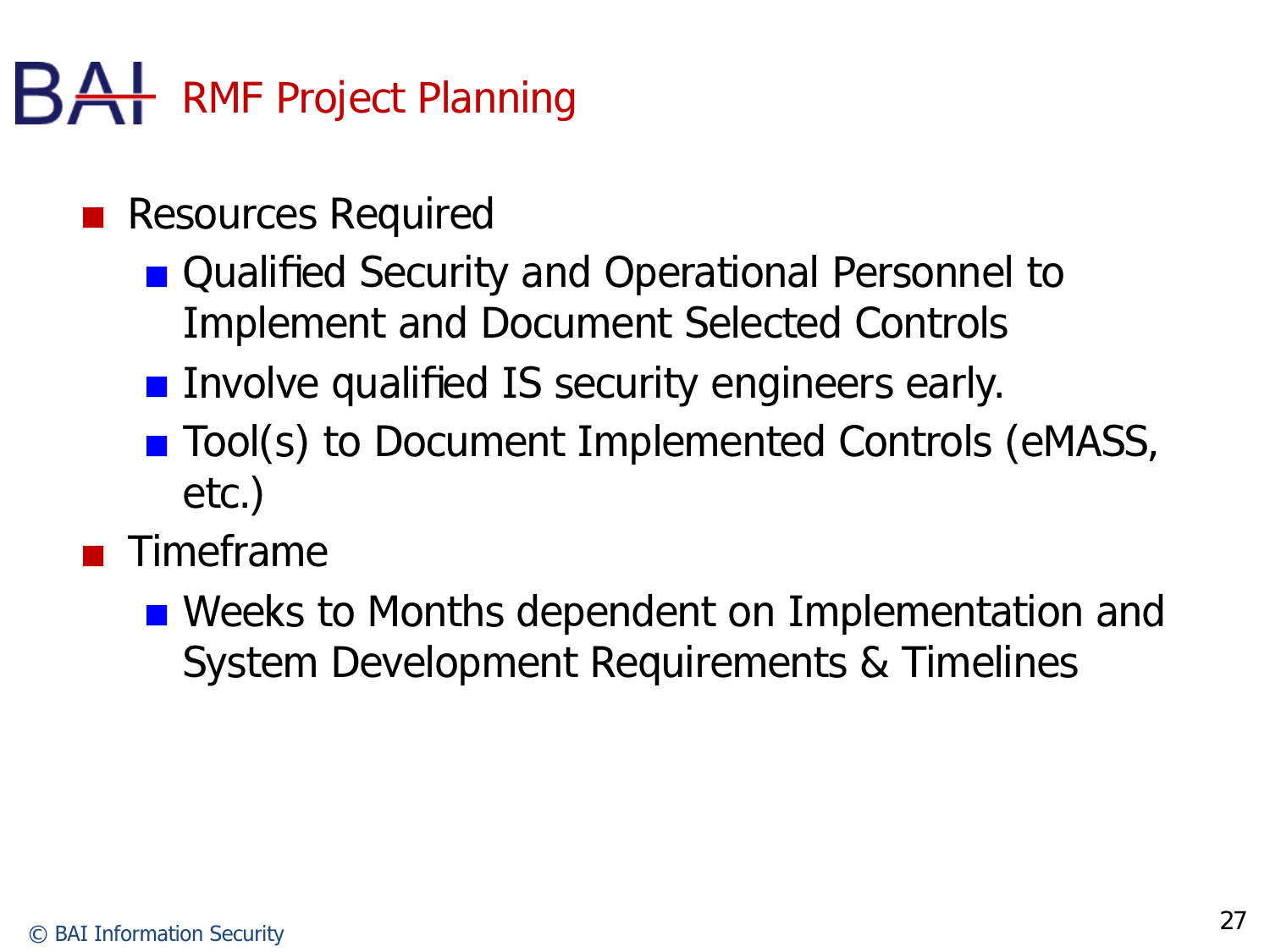

# RMF Project Planning
Resources Required
Qualified Security and Operational Personnel to Implement and Document Selected Controls
Involve qualified IS security engineers early.
Tool(s) to Document Implemented Controls (eMASS, etc.)
Timeframe
Weeks to Months dependent on Implementation and System Development Requirements & Timelines